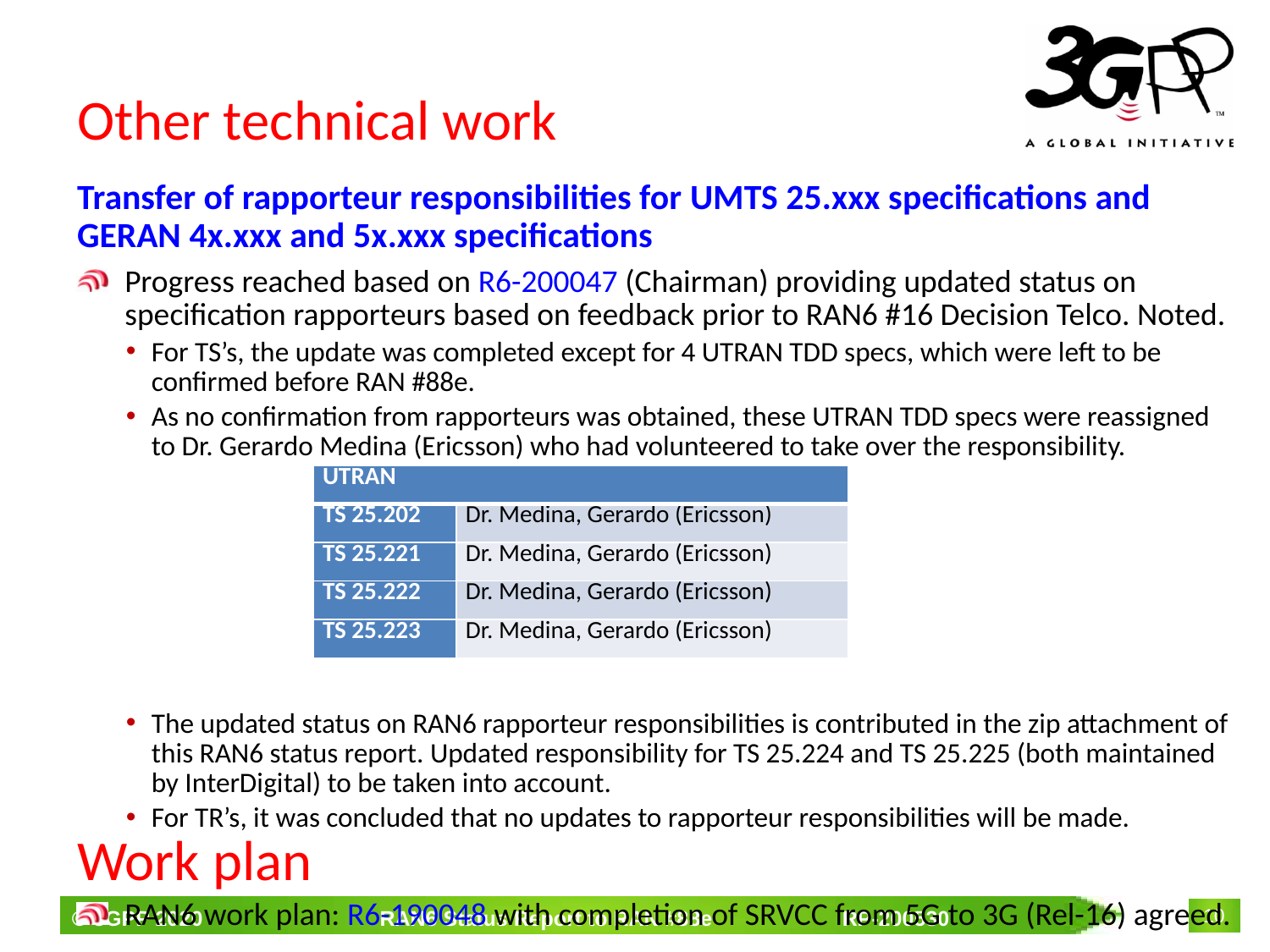

# Other technical work
Transfer of rapporteur responsibilities for UMTS 25.xxx specifications and GERAN 4x.xxx and 5x.xxx specifications
Progress reached based on R6-200047 (Chairman) providing updated status on specification rapporteurs based on feedback prior to RAN6 #16 Decision Telco. Noted.
For TS’s, the update was completed except for 4 UTRAN TDD specs, which were left to be confirmed before RAN #88e.
As no confirmation from rapporteurs was obtained, these UTRAN TDD specs were reassigned to Dr. Gerardo Medina (Ericsson) who had volunteered to take over the responsibility.

The updated status on RAN6 rapporteur responsibilities is contributed in the zip attachment of this RAN6 status report. Updated responsibility for TS 25.224 and TS 25.225 (both maintained by InterDigital) to be taken into account.
For TR’s, it was concluded that no updates to rapporteur responsibilities will be made.
Work plan
RAN6 work plan: R6-190048 with completion of SRVCC from 5G to 3G (Rel-16) agreed.
| UTRAN |  |
| --- | --- |
| TS 25.202 | Dr. Medina, Gerardo (Ericsson) |
| TS 25.221 | Dr. Medina, Gerardo (Ericsson) |
| TS 25.222 | Dr. Medina, Gerardo (Ericsson) |
| TS 25.223 | Dr. Medina, Gerardo (Ericsson) |